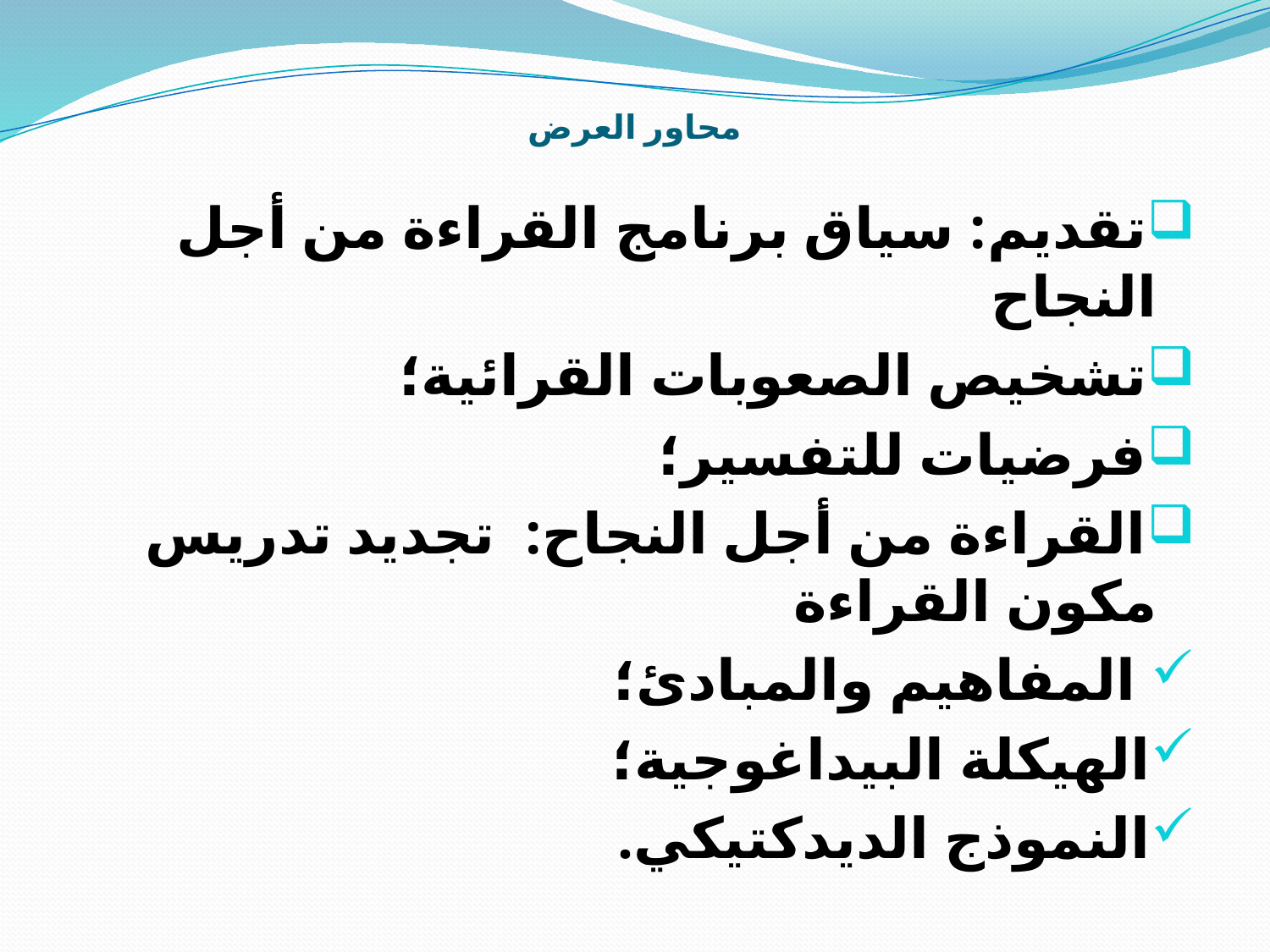

# محاور العرض
تقديم: سياق برنامج القراءة من أجل النجاح
تشخيص الصعوبات القرائية؛
فرضيات للتفسير؛
القراءة من أجل النجاح:  تجديد تدريس  مكون القراءة
 المفاهيم والمبادئ؛
الهيكلة البيداغوجية؛
النموذج الديدكتيكي.